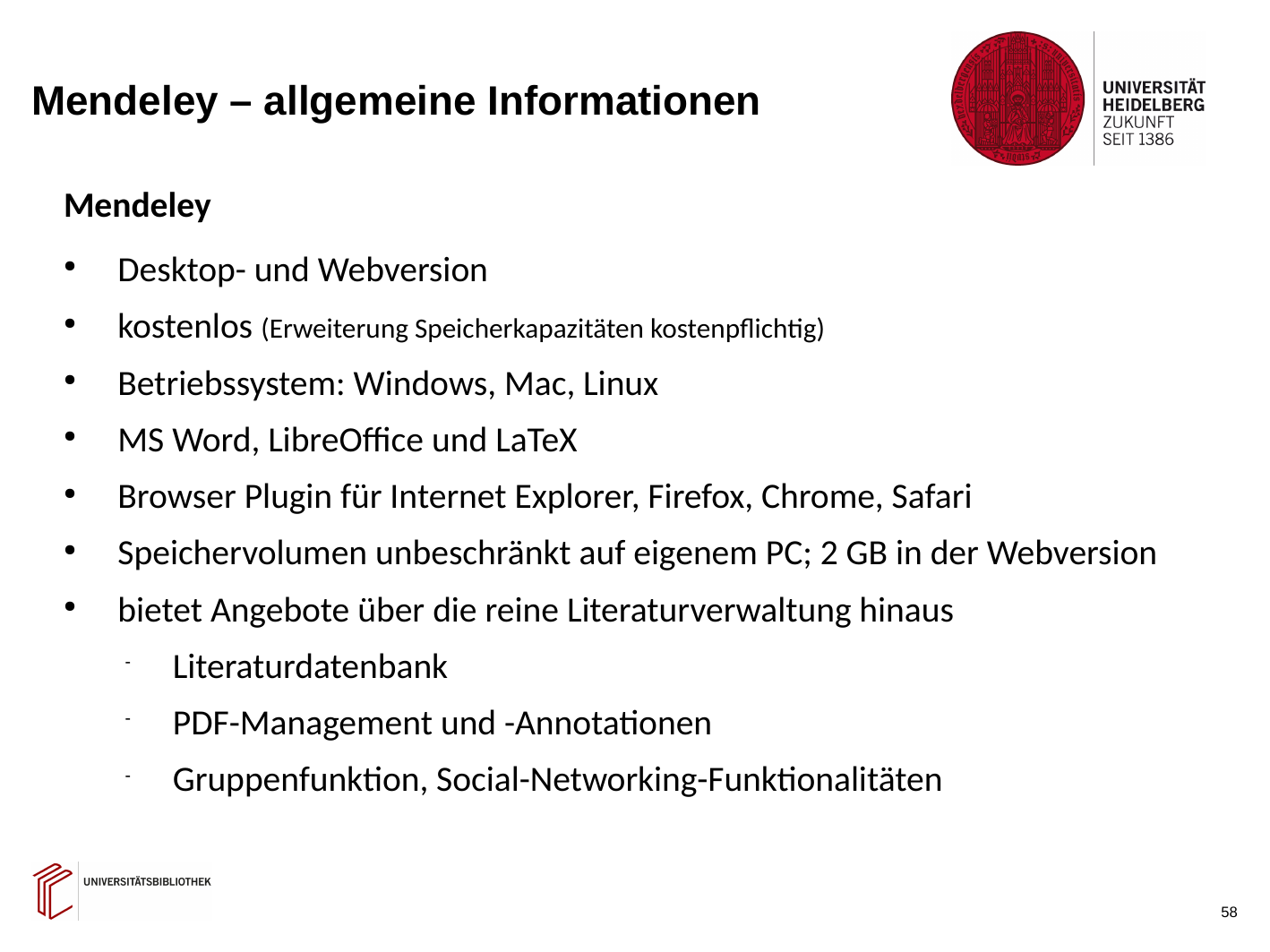

# Mendeley – allgemeine Informationen
Mendeley
Desktop- und Webversion
kostenlos (Erweiterung Speicherkapazitäten kostenpflichtig)
Betriebssystem: Windows, Mac, Linux
MS Word, LibreOffice und LaTeX
Browser Plugin für Internet Explorer, Firefox, Chrome, Safari
Speichervolumen unbeschränkt auf eigenem PC; 2 GB in der Webversion
bietet Angebote über die reine Literaturverwaltung hinaus
Literaturdatenbank
PDF-Management und -Annotationen
Gruppenfunktion, Social-Networking-Funktionalitäten

58